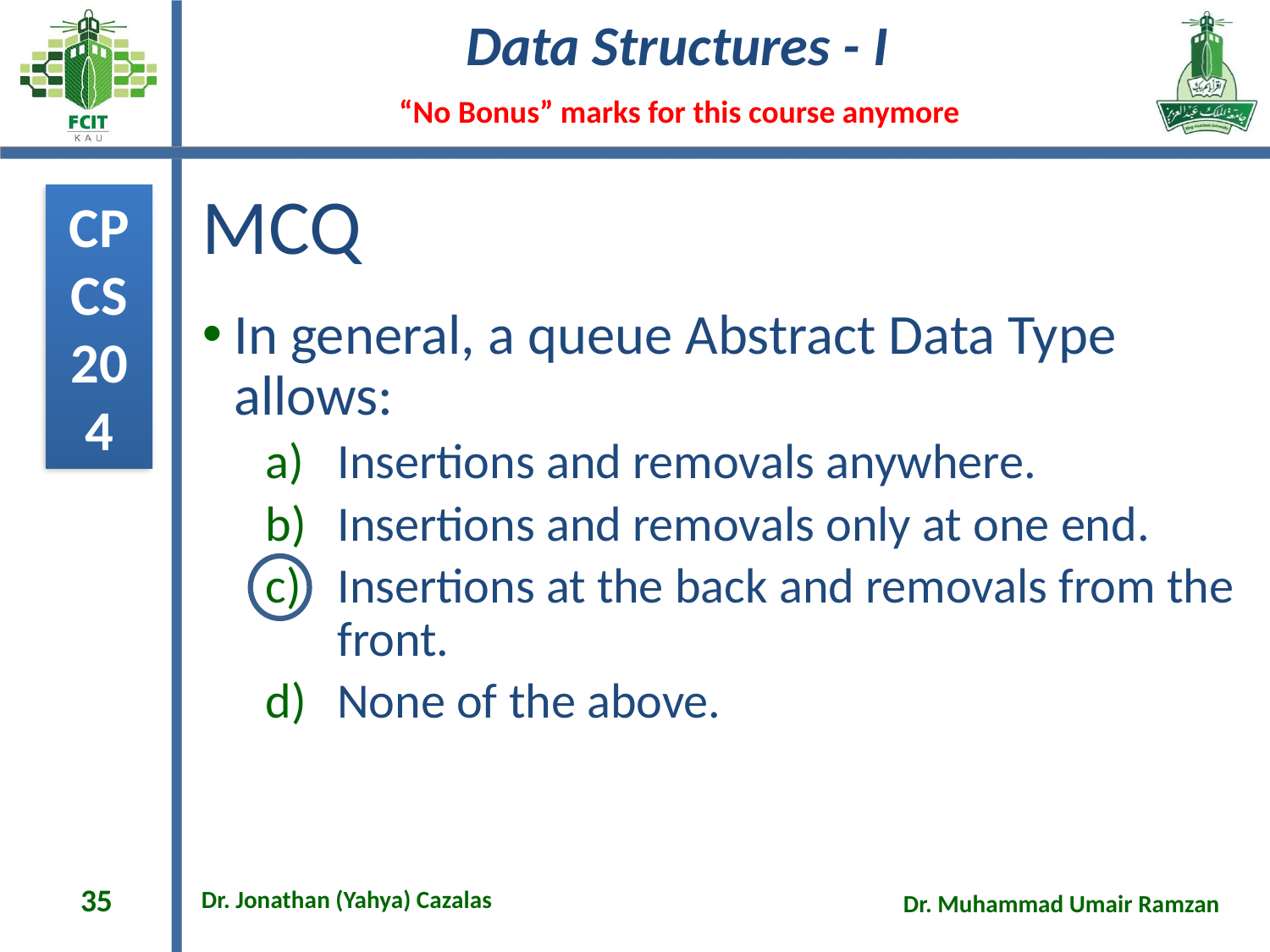

# MCQ
In general, a queue Abstract Data Type allows:
Insertions and removals anywhere.
Insertions and removals only at one end.
Insertions at the back and removals from the front.
None of the above.

35